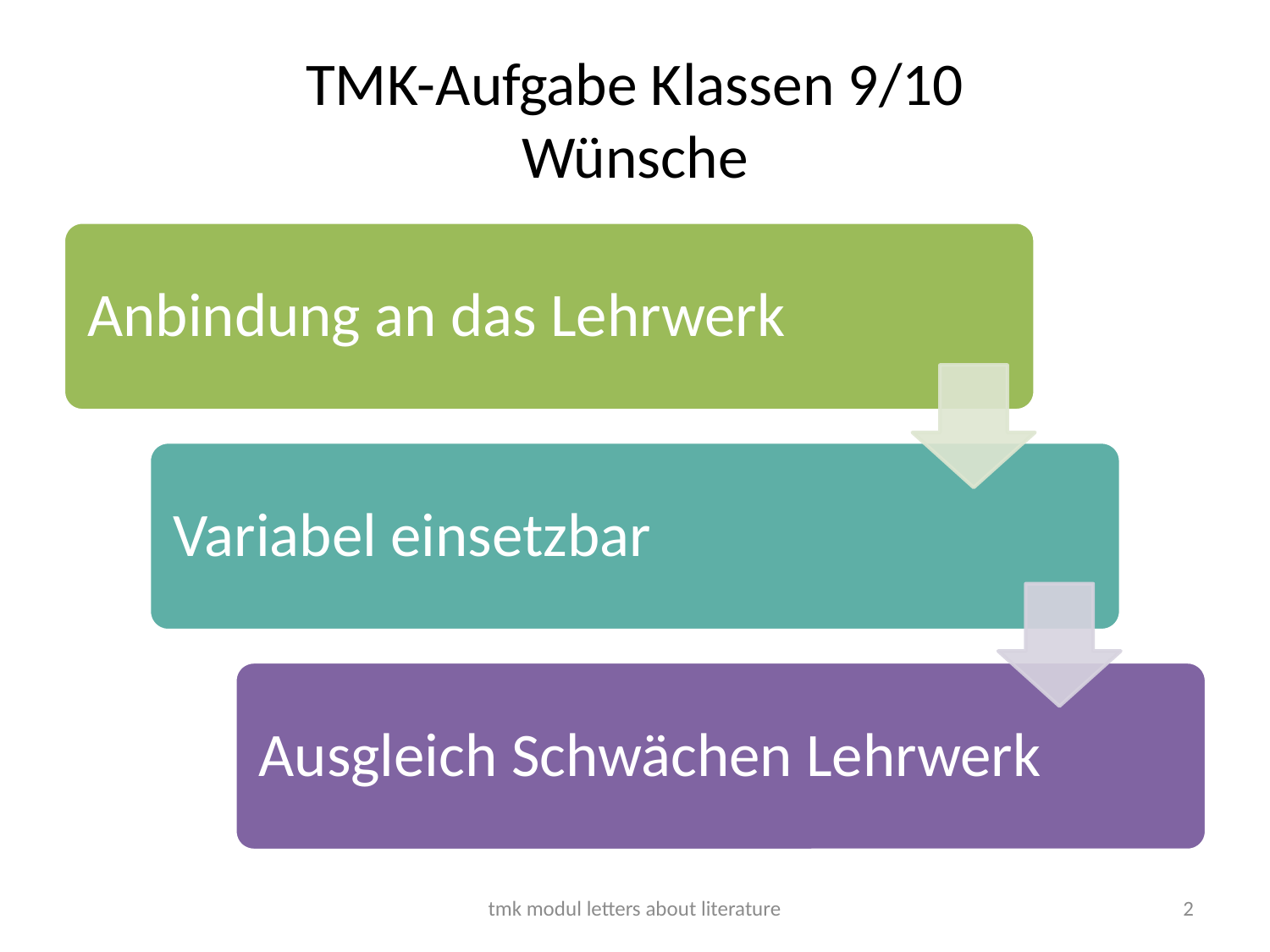

# TMK-Aufgabe Klassen 9/10 Wünsche
Anbindung an das Lehrwerk
Variabel einsetzbar
Ausgleich Schwächen Lehrwerk

tmk modul letters about literature
2